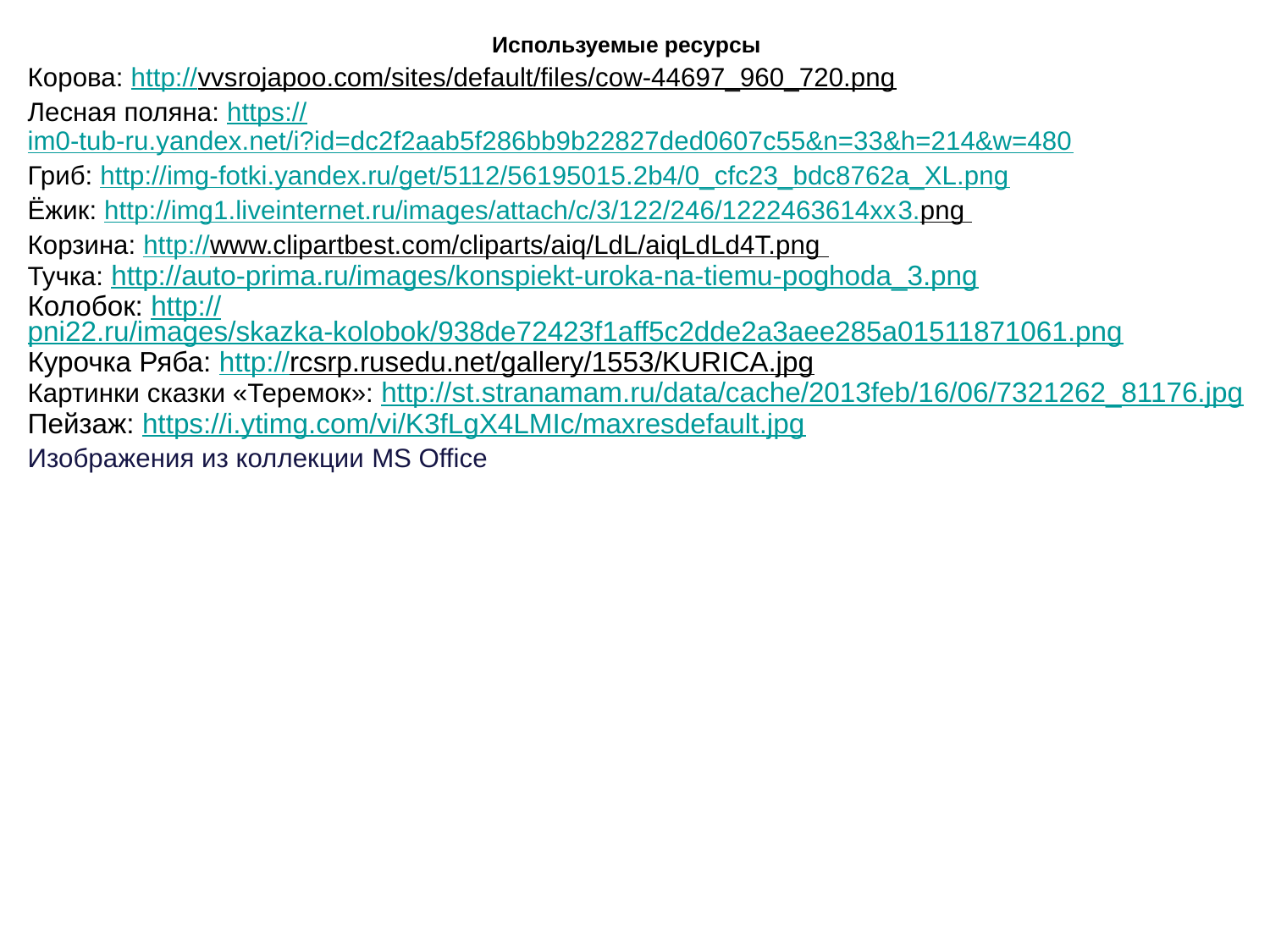

# Используемые ресурсы
Корова: http://vvsrojapoo.com/sites/default/files/cow-44697_960_720.png
Лесная поляна: https://im0-tub-ru.yandex.net/i?id=dc2f2aab5f286bb9b22827ded0607c55&n=33&h=214&w=480
Гриб: http://img-fotki.yandex.ru/get/5112/56195015.2b4/0_cfc23_bdc8762a_XL.png
Ёжик: http://img1.liveinternet.ru/images/attach/c/3/122/246/1222463614xx3.png
Корзина: http://www.clipartbest.com/cliparts/aiq/LdL/aiqLdLd4T.png
Тучка: http://auto-prima.ru/images/konspiekt-uroka-na-tiemu-poghoda_3.png
Колобок: http://pni22.ru/images/skazka-kolobok/938de72423f1aff5c2dde2a3aee285a01511871061.png
Курочка Ряба: http://rcsrp.rusedu.net/gallery/1553/KURICA.jpg
Картинки сказки «Теремок»: http://st.stranamam.ru/data/cache/2013feb/16/06/7321262_81176.jpg
Пейзаж: https://i.ytimg.com/vi/K3fLgX4LMIc/maxresdefault.jpg
Изображения из коллекции MS Office